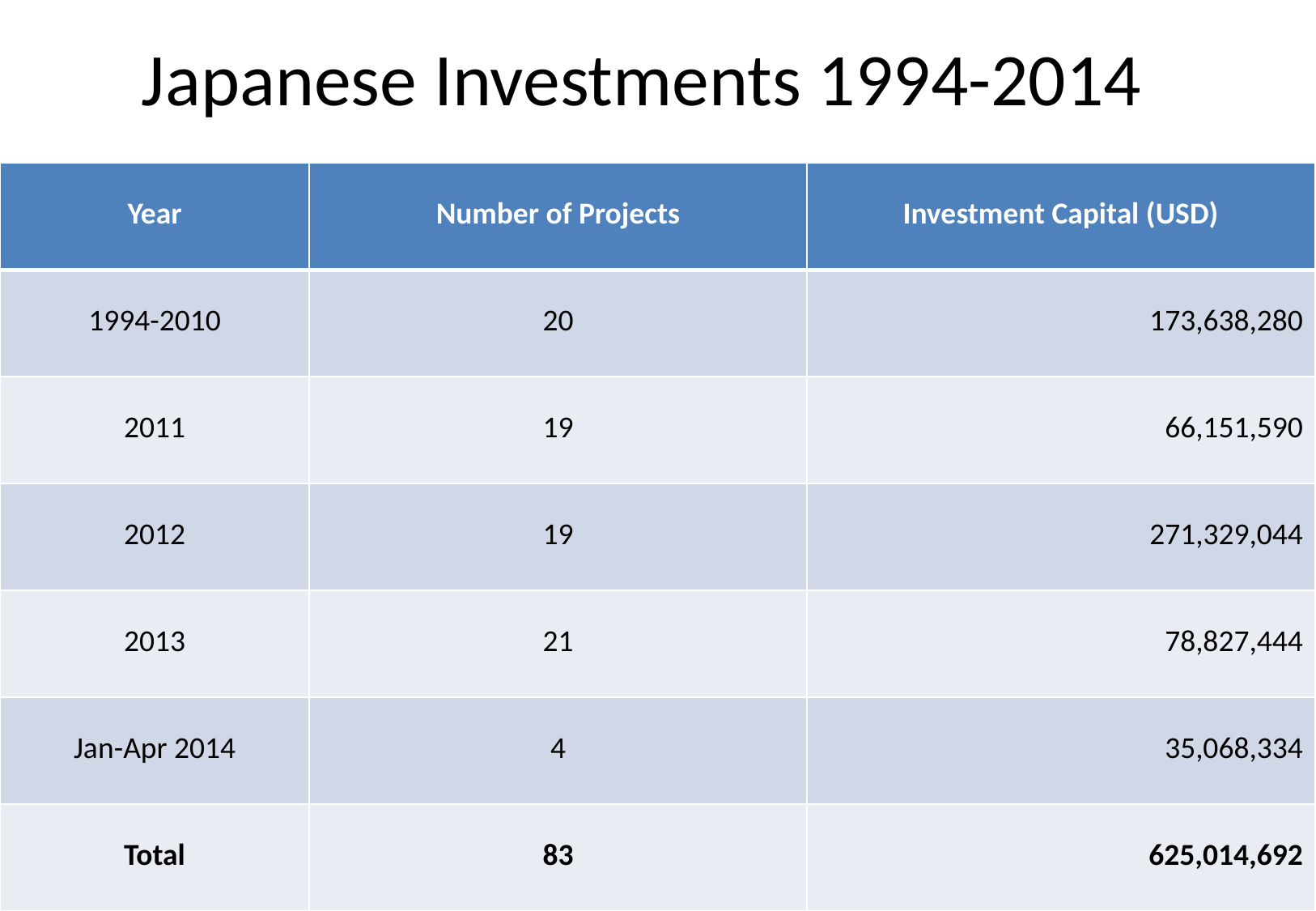

# Japanese Investments 1994-2014
| Year | Number of Projects | Investment Capital (USD) |
| --- | --- | --- |
| 1994-2010 | 20 | 173,638,280 |
| 2011 | 19 | 66,151,590 |
| 2012 | 19 | 271,329,044 |
| 2013 | 21 | 78,827,444 |
| Jan-Apr 2014 | 4 | 35,068,334 |
| Total | 83 | 625,014,692 |